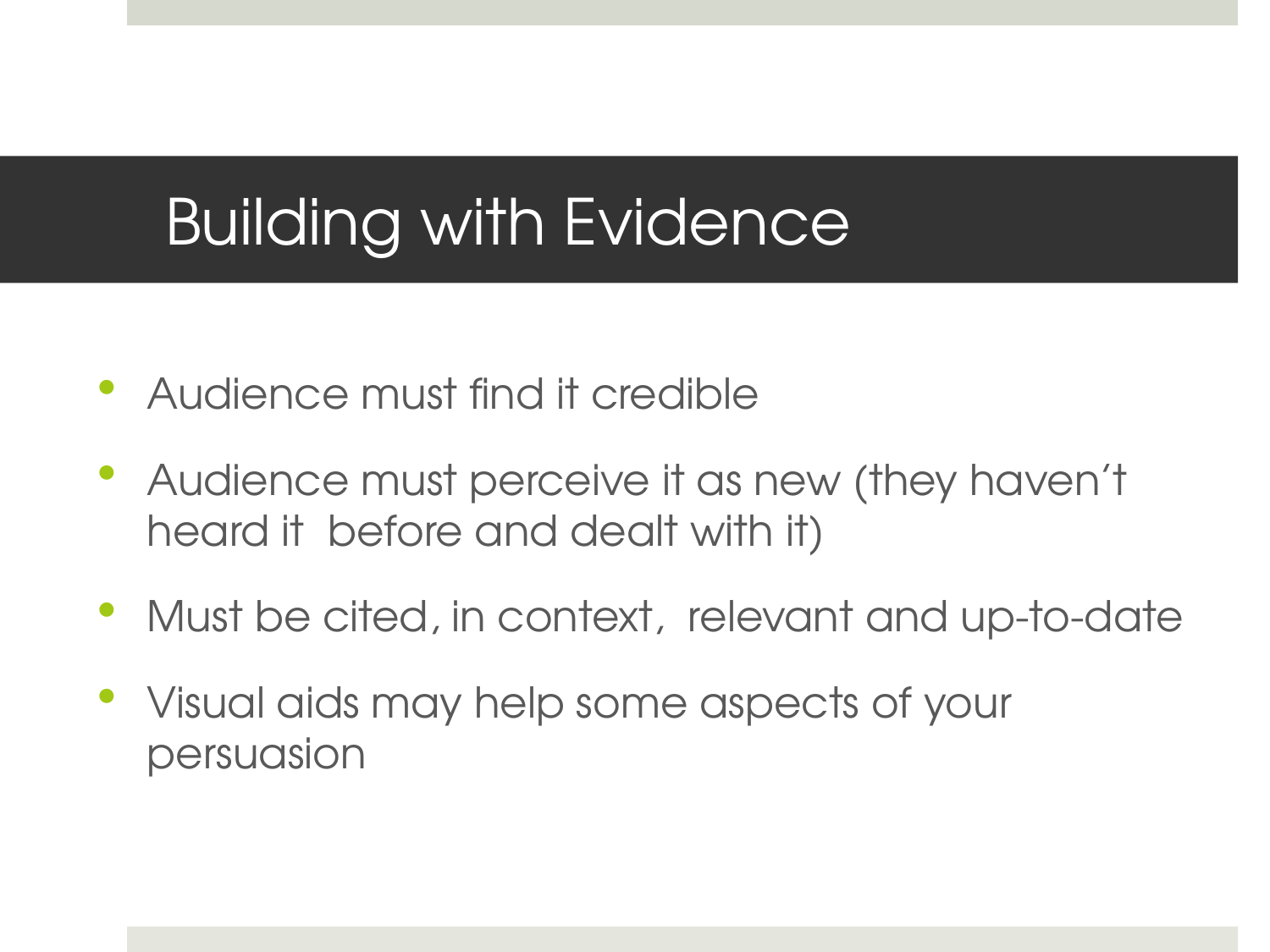

# Building with Evidence
Audience must find it credible
Audience must perceive it as new (they haven’t heard it  before and dealt with it)
Must be cited, in context,  relevant and up-to-date
Visual aids may help some aspects of your persuasion